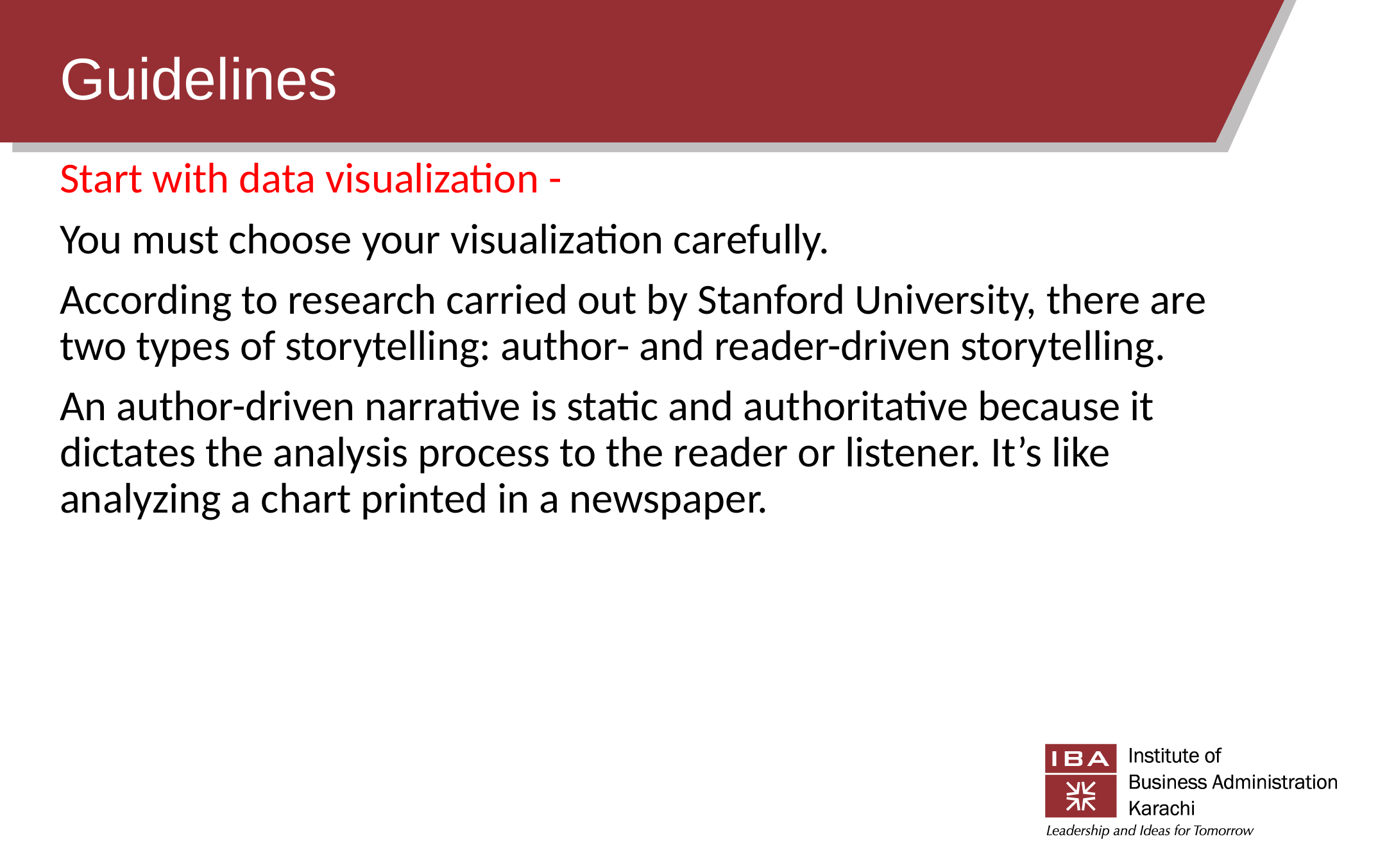

# Guidelines
Start with data visualization -
You must choose your visualization carefully.
According to research carried out by Stanford University, there are two types of storytelling: author- and reader-driven storytelling.
An author-driven narrative is static and authoritative because it dictates the analysis process to the reader or listener. It’s like analyzing a chart printed in a newspaper.